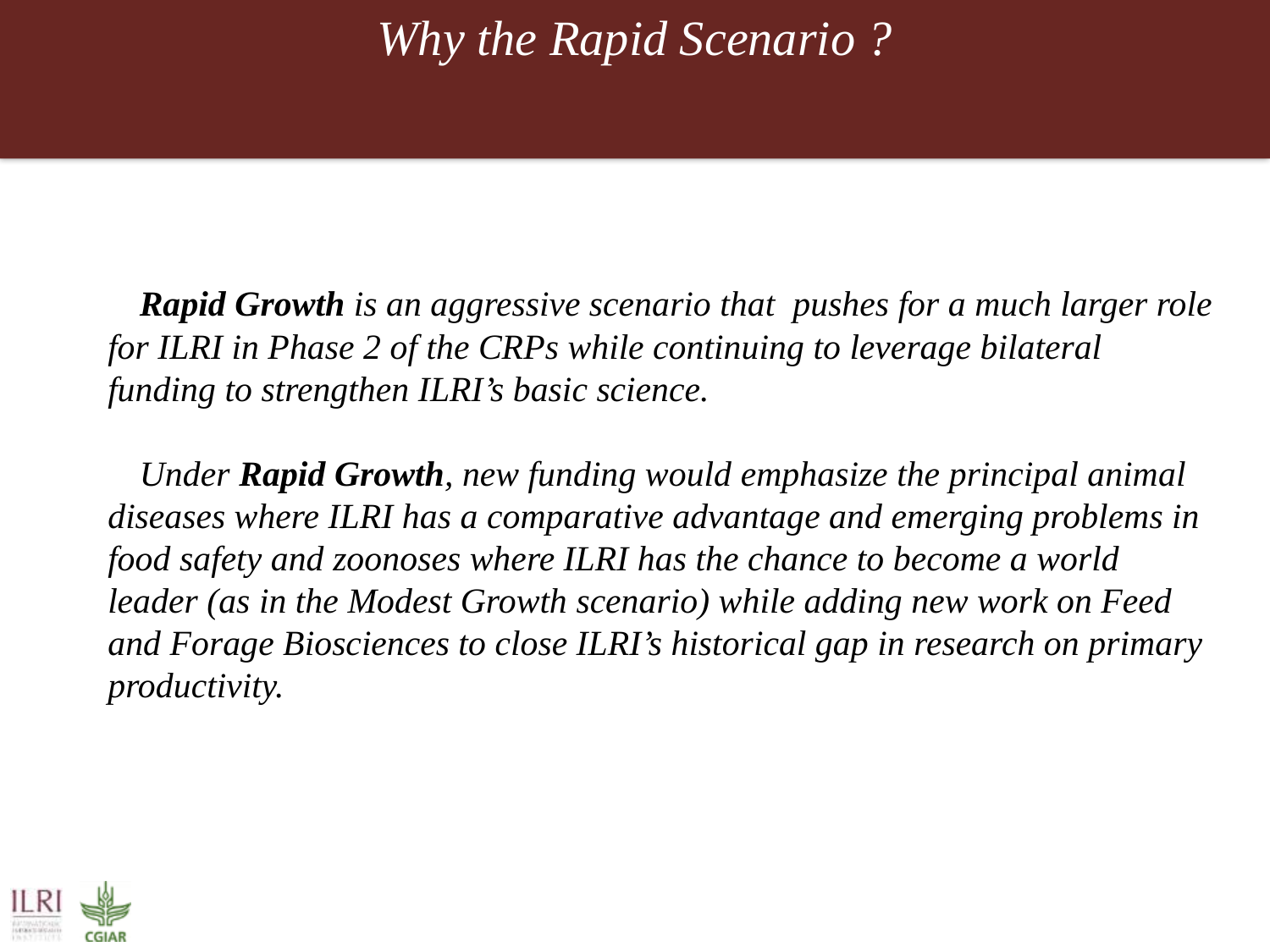

# Why the Rapid Scenario ?

Rapid Growth is an aggressive scenario that  pushes for a much larger role for ILRI in Phase 2 of the CRPs while continuing to leverage bilateral funding to strengthen ILRI’s basic science.
Under Rapid Growth, new funding would emphasize the principal animal diseases where ILRI has a comparative advantage and emerging problems in food safety and zoonoses where ILRI has the chance to become a world leader (as in the Modest Growth scenario) while adding new work on Feed and Forage Biosciences to close ILRI’s historical gap in research on primary productivity.